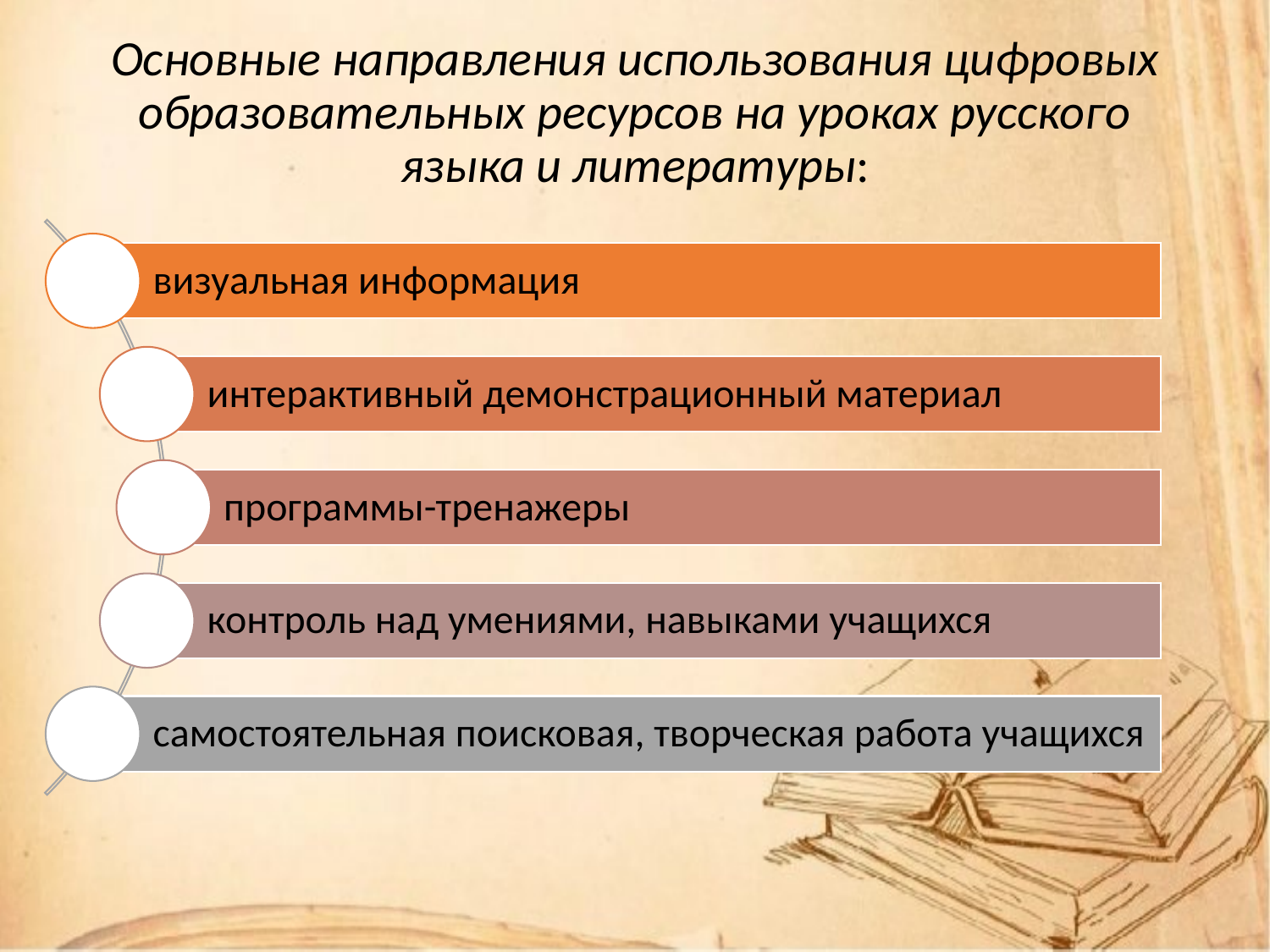

# Основные направления использования цифровых образовательных ресурсов на уроках русского языка и литературы:
визуальная информация
интерактивный демонстрационный материал
программы-тренажеры
контроль над умениями, навыками учащихся
самостоятельная поисковая, творческая работа учащихся